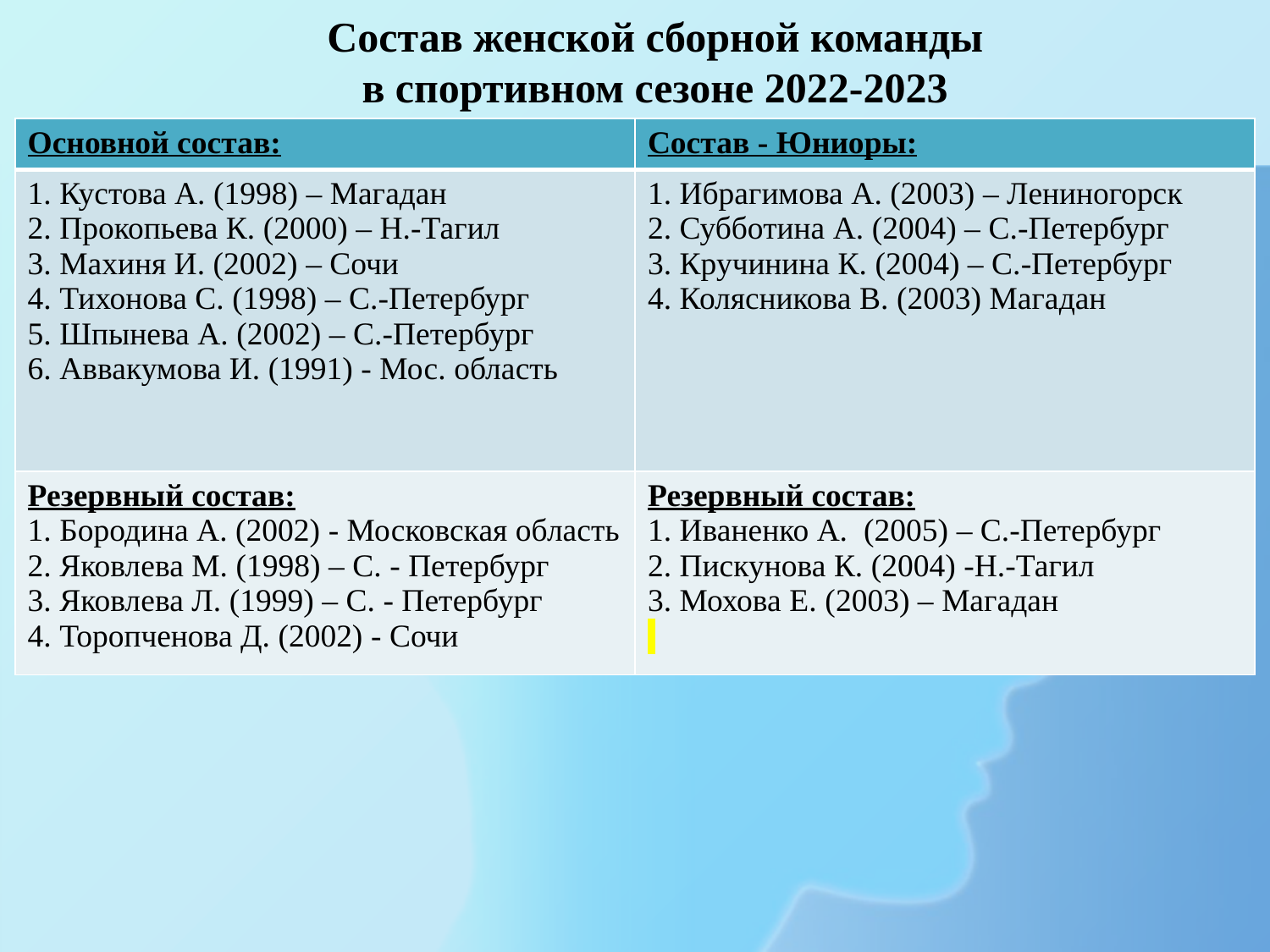

Состав женской сборной команды
в спортивном сезоне 2022-2023
| Основной состав: | Состав - Юниоры: |
| --- | --- |
| 1. Кустова А. (1998) – Магадан 2. Прокопьева К. (2000) – Н.-Тагил 3. Махиня И. (2002) – Сочи 4. Тихонова С. (1998) – С.-Петербург 5. Шпынева А. (2002) – С.-Петербург 6. Аввакумова И. (1991) - Мос. область | 1. Ибрагимова А. (2003) – Лениногорск 2. Субботина А. (2004) – С.-Петербург 3. Кручинина К. (2004) – С.-Петербург 4. Колясникова В. (2003) Магадан |
| Резервный состав: 1. Бородина А. (2002) - Московская область 2. Яковлева М. (1998) – С. - Петербург 3. Яковлева Л. (1999) – С. - Петербург 4. Торопченова Д. (2002) - Сочи | Резервный состав: 1. Иваненко А. (2005) – С.-Петербург 2. Пискунова К. (2004) -Н.-Тагил 3. Мохова Е. (2003) – Магадан |